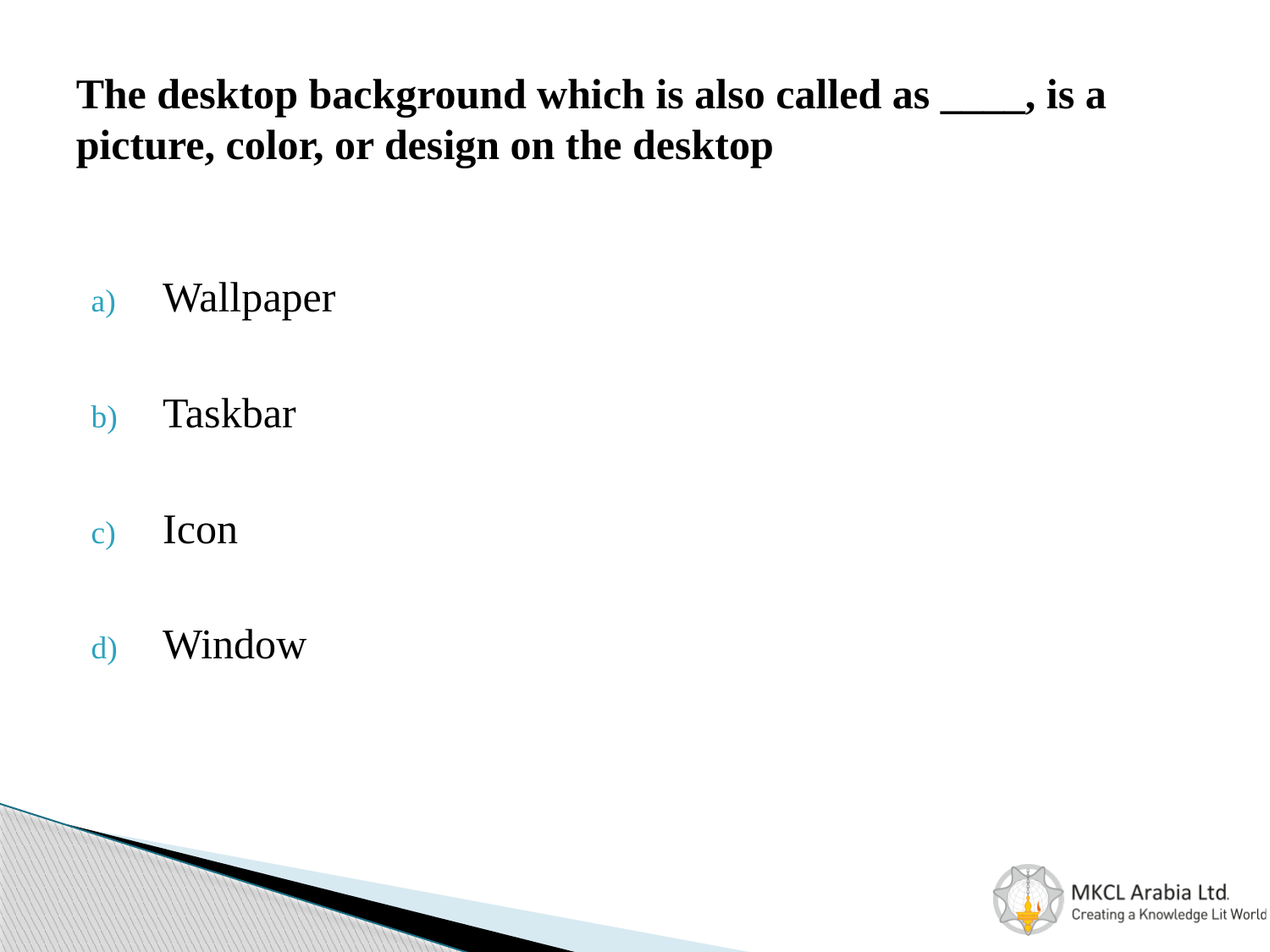

# The desktop background which is also called as ____, is a picture, color, or design on the desktop

Wallpaper

Taskbar

Icon

Window